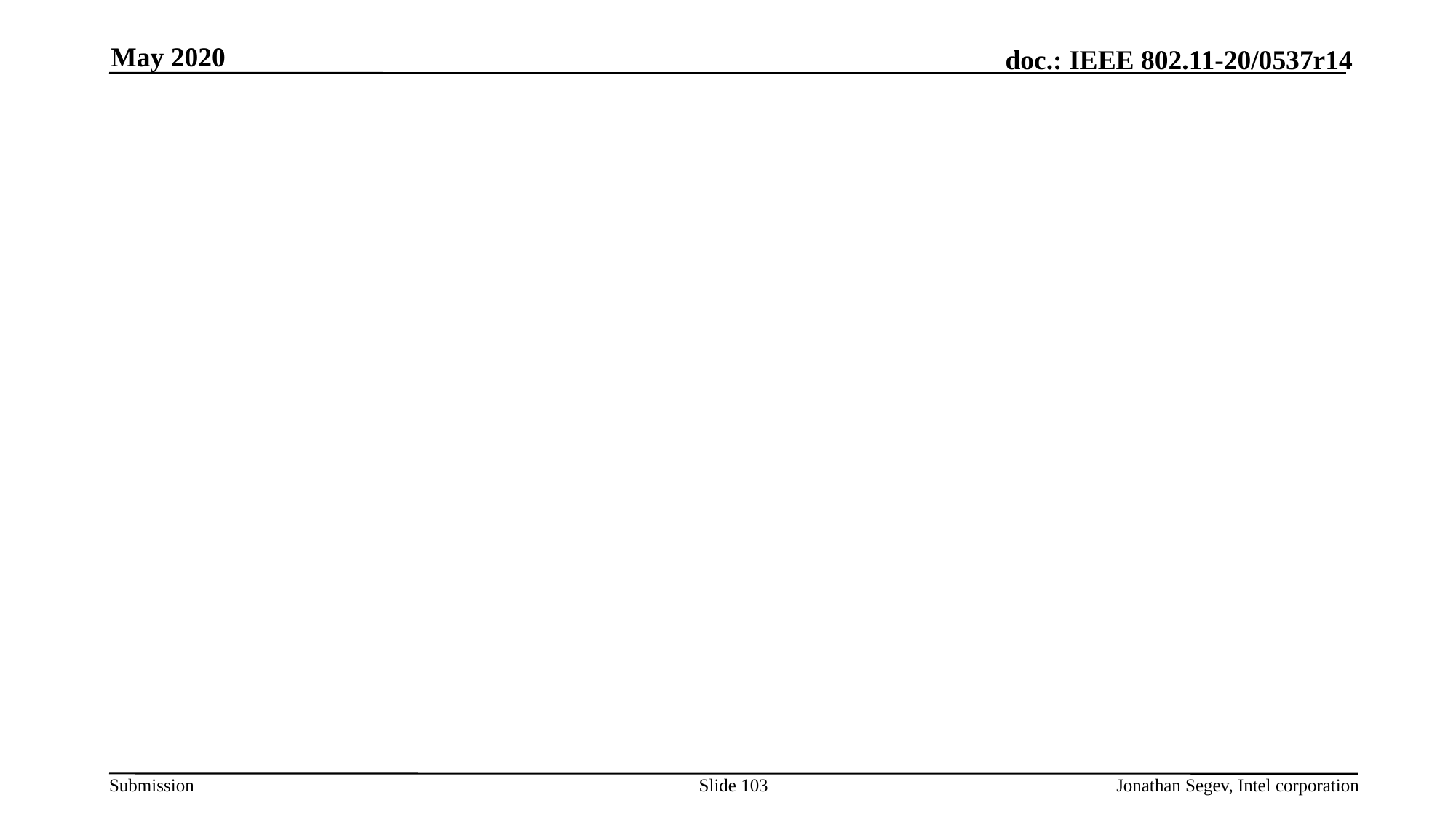

May 2020
#

Slide 103
Jonathan Segev, Intel corporation